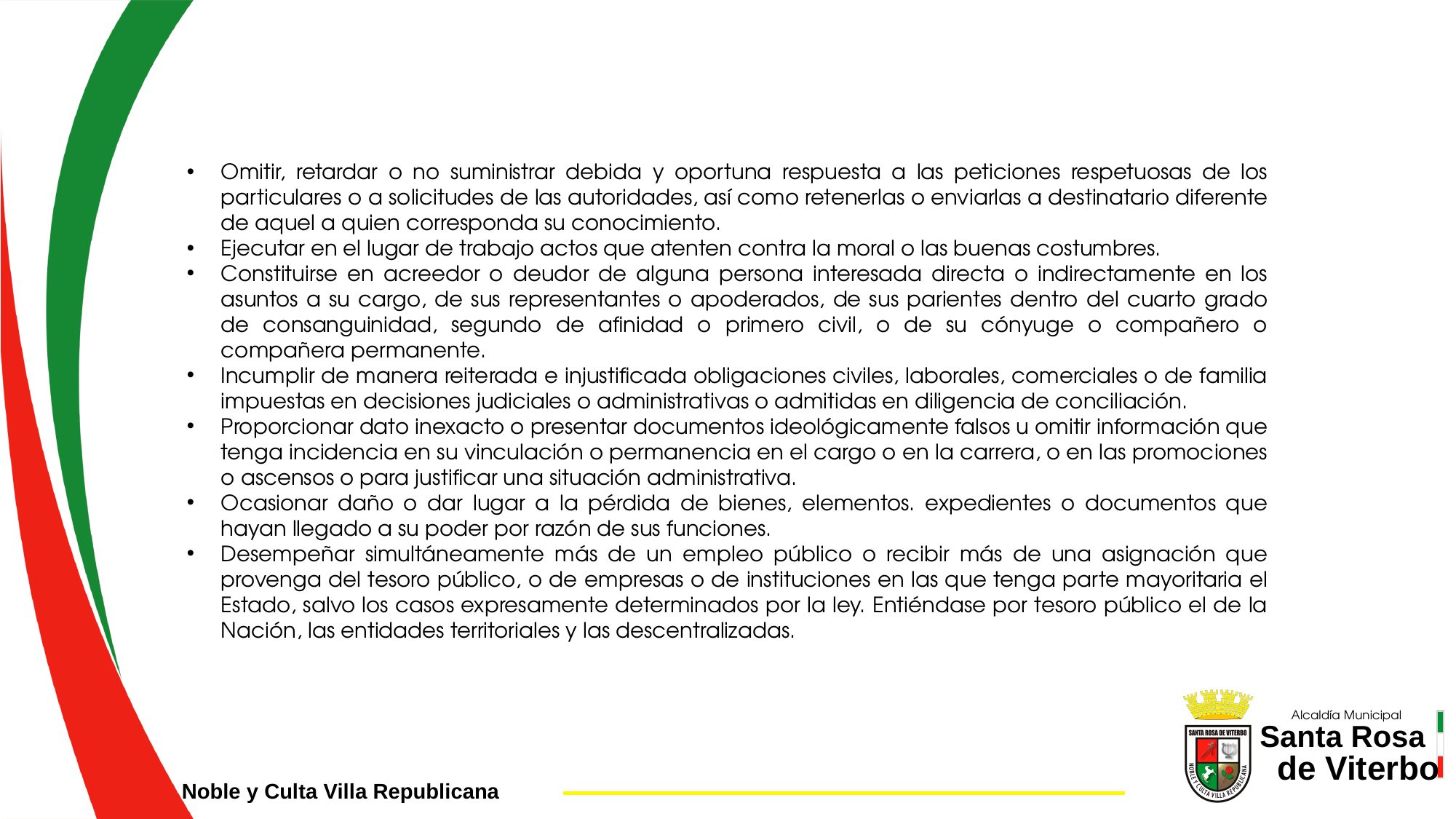

Omitir, retardar o no suministrar debida y oportuna respuesta a las peticiones respetuosas de los particulares o a solicitudes de las autoridades, así como retenerlas o enviarlas a destinatario diferente de aquel a quien corresponda su conocimiento.
Ejecutar en el lugar de trabajo actos que atenten contra la moral o las buenas costumbres.
Constituirse en acreedor o deudor de alguna persona interesada directa o indirectamente en los asuntos a su cargo, de sus representantes o apoderados, de sus parientes dentro del cuarto grado de consanguinidad, segundo de afinidad o primero civil, o de su cónyuge o compañero o compañera permanente.
Incumplir de manera reiterada e injustificada obligaciones civiles, laborales, comerciales o de familia impuestas en decisiones judiciales o administrativas o admitidas en diligencia de conciliación.
Proporcionar dato inexacto o presentar documentos ideológicamente falsos u omitir información que tenga incidencia en su vinculación o permanencia en el cargo o en la carrera, o en las promociones o ascensos o para justificar una situación administrativa.
Ocasionar daño o dar lugar a la pérdida de bienes, elementos. expedientes o documentos que hayan llegado a su poder por razón de sus funciones.
Desempeñar simultáneamente más de un empleo público o recibir más de una asignación que provenga del tesoro público, o de empresas o de instituciones en las que tenga parte mayoritaria el Estado, salvo los casos expresamente determinados por la ley. Entiéndase por tesoro público el de la Nación, las entidades territoriales y las descentralizadas.